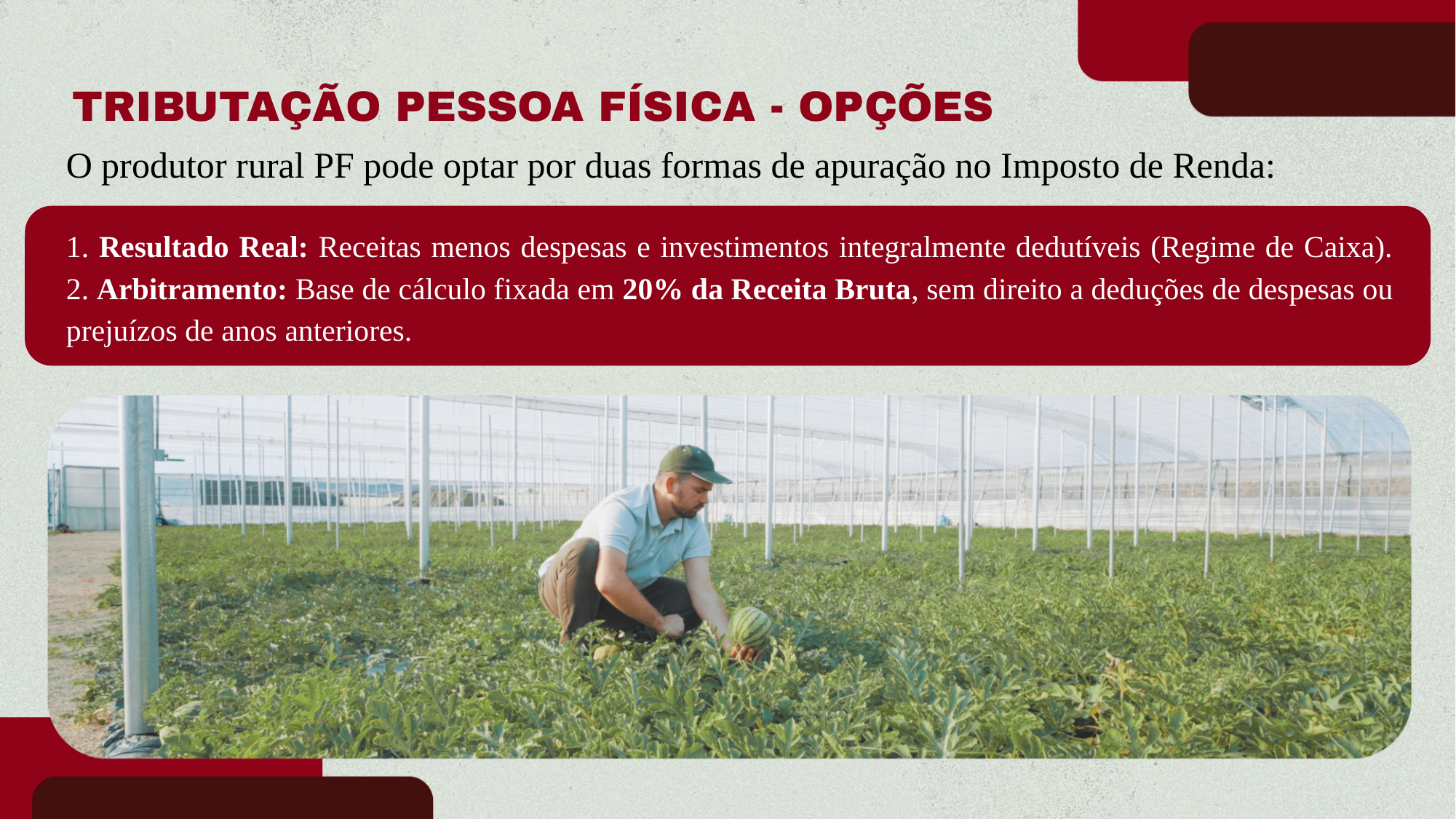

TRIBUTAÇÃO PESSOA FÍSICA - OPÇÕES
O produtor rural PF pode optar por duas formas de apuração no Imposto de Renda:

1. Resultado Real: Receitas menos despesas e investimentos integralmente dedutíveis (Regime de Caixa).
2. Arbitramento: Base de cálculo fixada em 20% da Receita Bruta, sem direito a deduções de despesas ou prejuízos de anos anteriores.